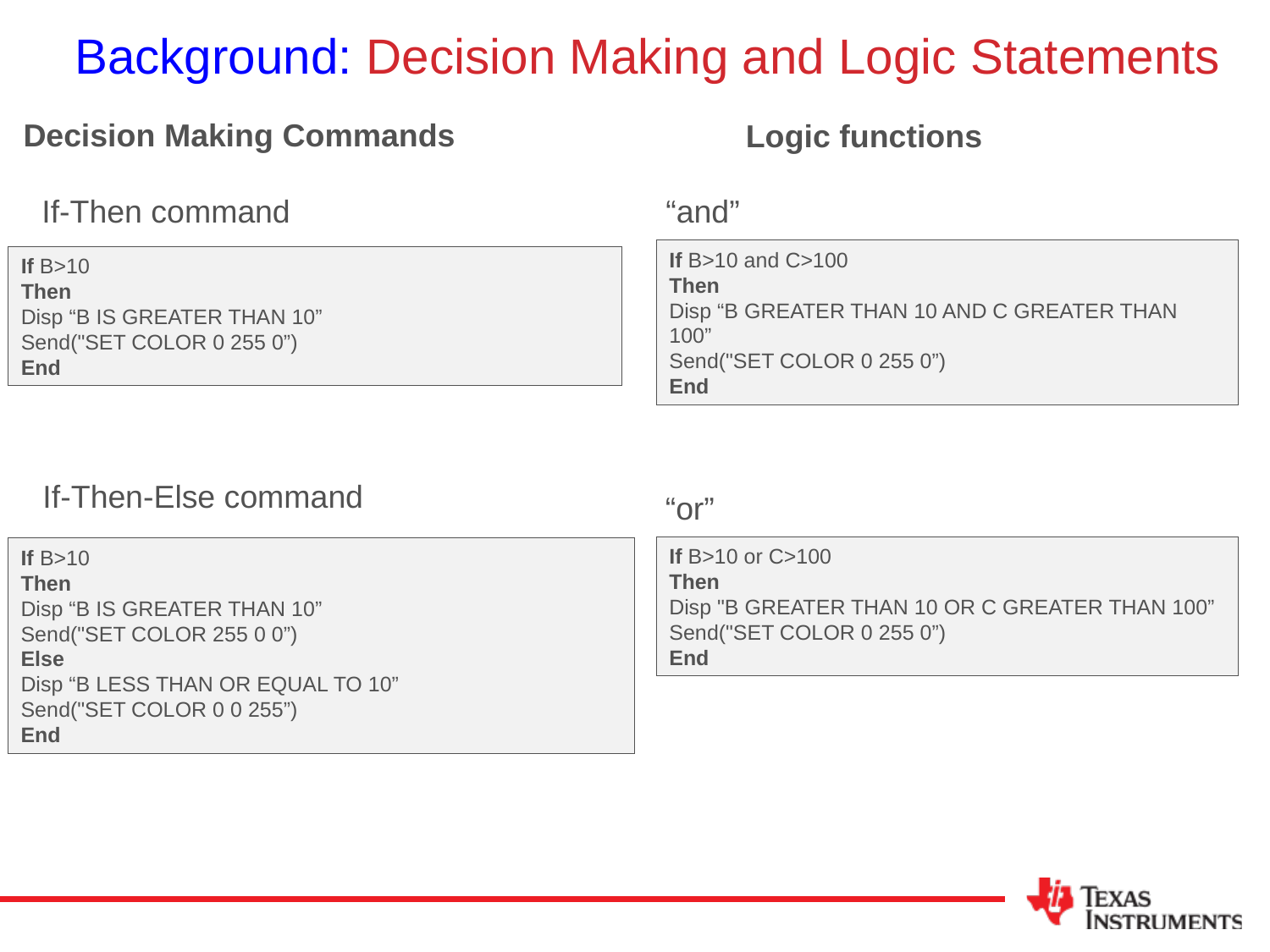

# Background: Decision Making and Logic Statements
Decision Making Commands
Logic functions
If-Then command
If B>10
Then
Disp “B IS GREATER THAN 10”
Send("SET COLOR 0 255 0”)
End
“and”
If B>10 and C>100
Then
Disp “B GREATER THAN 10 AND C GREATER THAN 100”
Send("SET COLOR 0 255 0”)
End
If-Then-Else command
If B>10
Then
Disp “B IS GREATER THAN 10”
Send("SET COLOR 255 0 0”)
Else
Disp “B LESS THAN OR EQUAL TO 10”
Send("SET COLOR 0 0 255”)
End
“or”
If B>10 or C>100
Then
Disp "B GREATER THAN 10 OR C GREATER THAN 100”
Send("SET COLOR 0 255 0”)
End